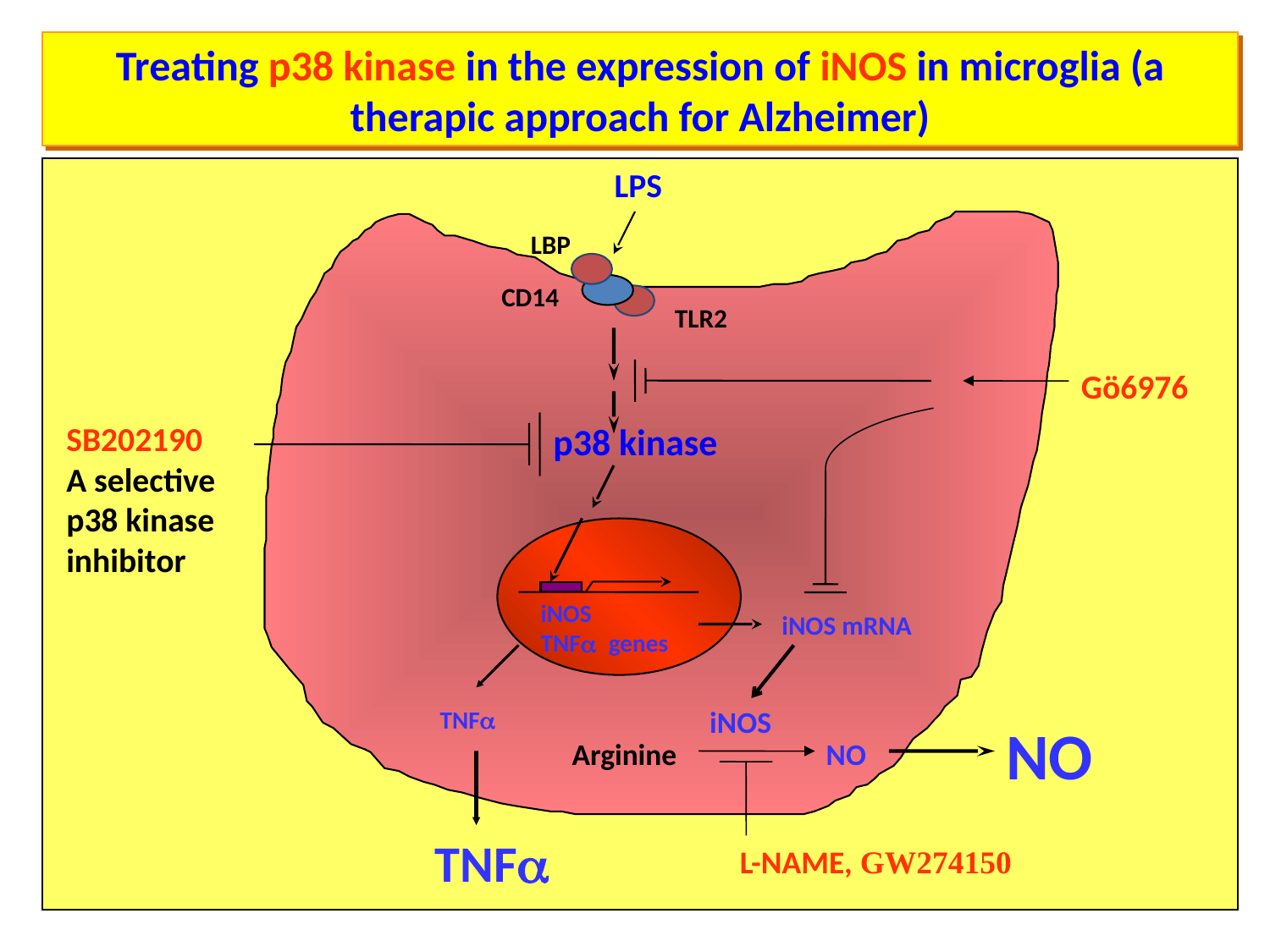

Treating p38 kinase in the expression of iNOS in microglia (a therapic approach for Alzheimer)

LPS

 LBP

CD14

TLR2

Gö6976

p38 kinase
SB202190
A selective
p38 kinase
inhibitor

iNOS
TNFα genes
iNOS mRNA

TNFα
iNOS
NO
Arginine
NO

TNFα
L-NAME, GW274150